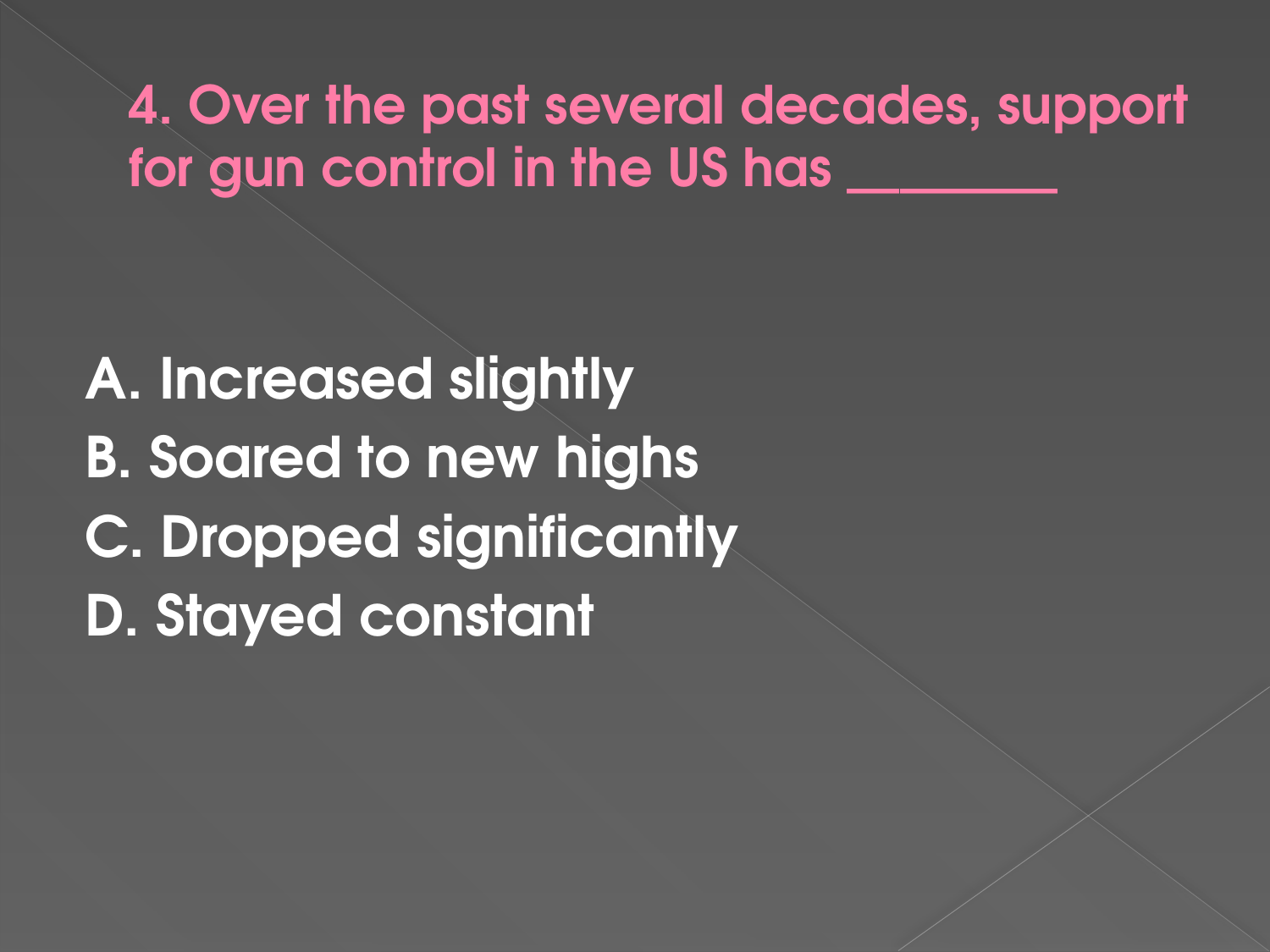

# 4. Over the past several decades, support for gun control in the US has ________

A. Increased slightly
B. Soared to new highs
C. Dropped significantly
D. Stayed constant